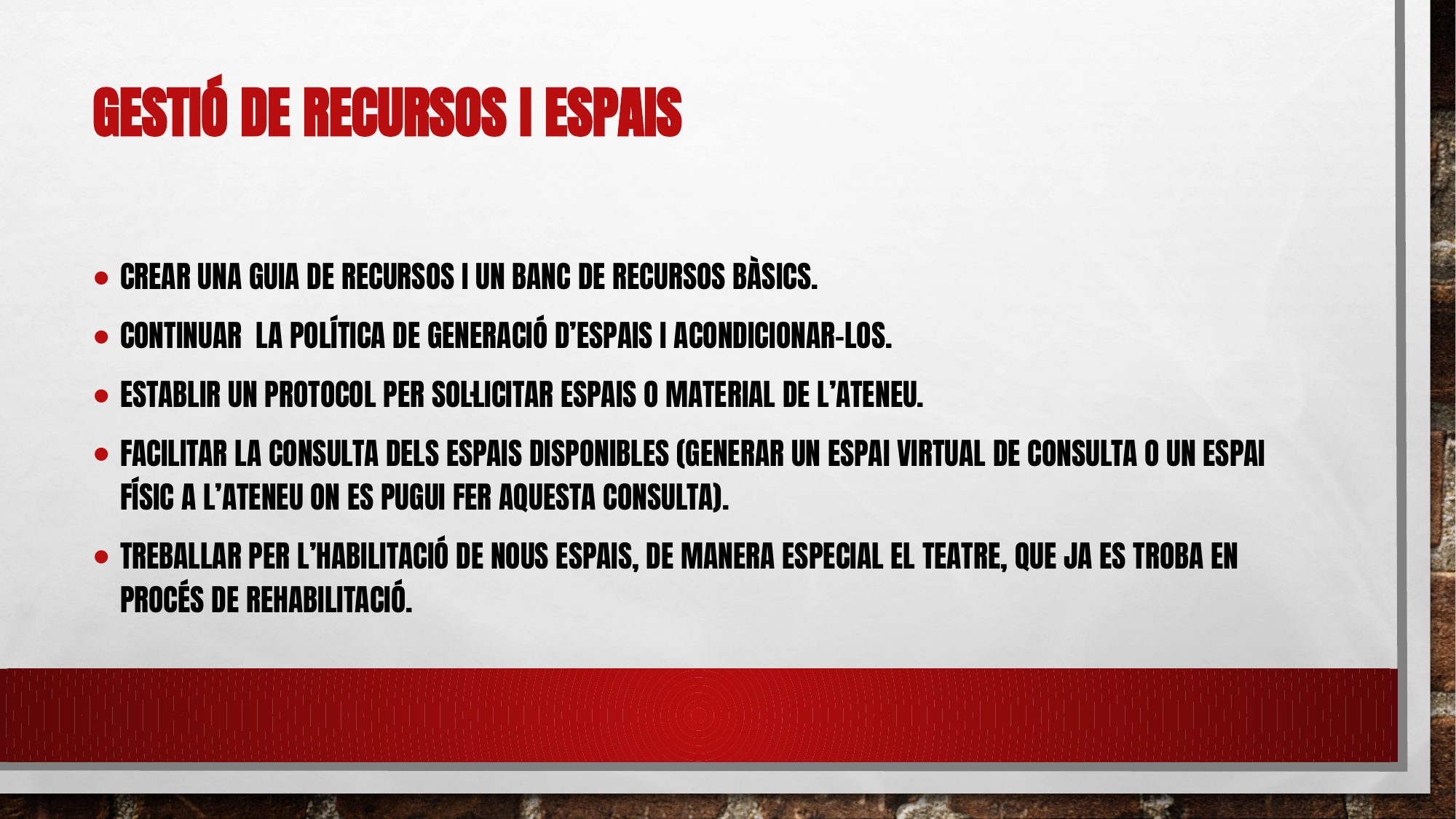

# Gestió de recursos i espais
Crear una Guia de Recursos i un Banc de Recursos Bàsics.
Continuar  la política de generació d’espais i acondicionar-los.
Establir un protocol per sol·licitar espais o material de l’Ateneu.
Facilitar la consulta dels espais disponibles (generar un espai virtual de consulta o un espai físic a l’Ateneu on es pugui fer aquesta consulta).
Treballar per l’habilitació de nous espais, de manera especial el teatre, que ja es troba en procés de rehabilitació.